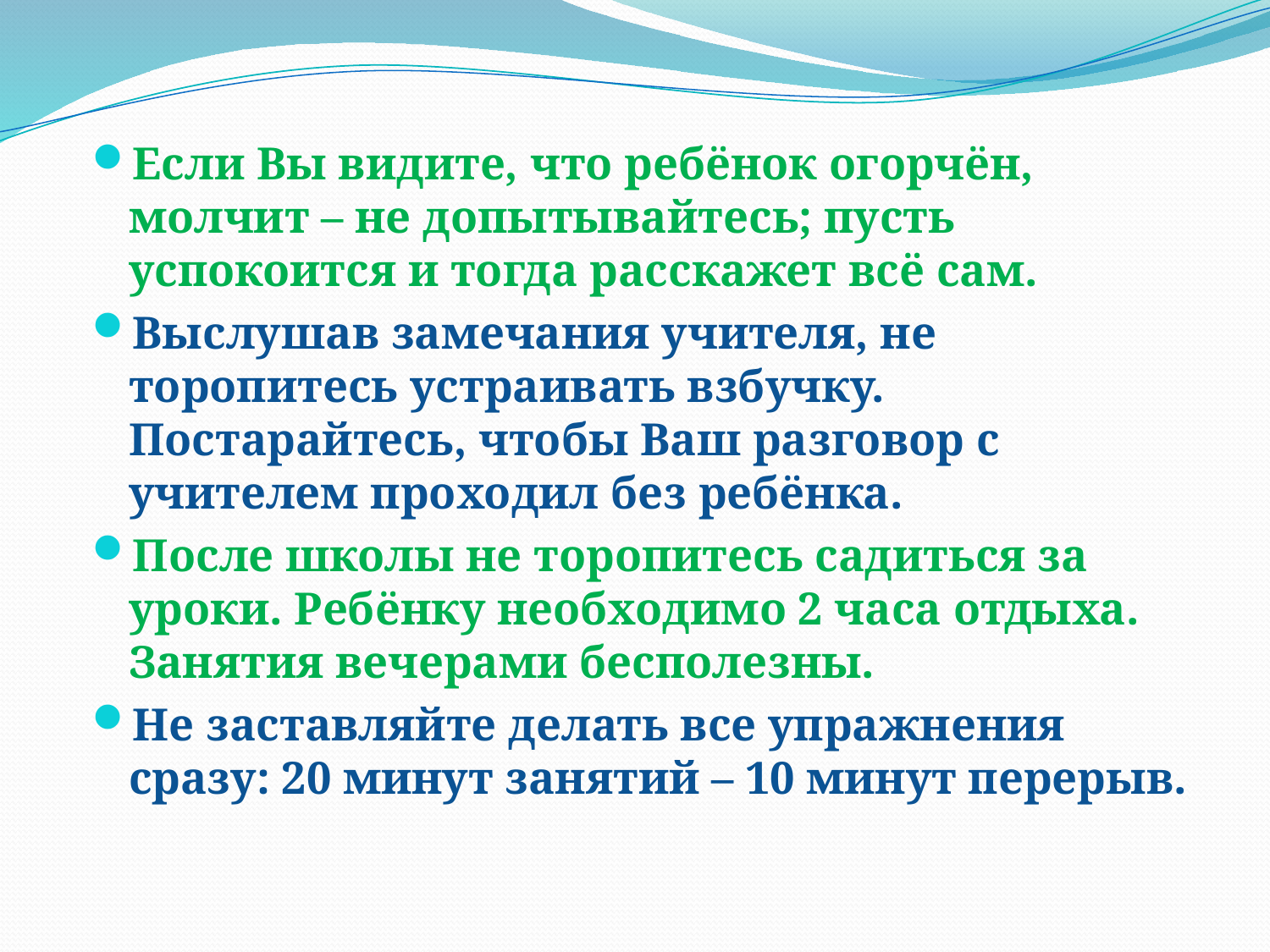

#
Если Вы видите, что ребёнок огорчён, молчит – не допытывайтесь; пусть успокоится и тогда расскажет всё сам.
Выслушав замечания учителя, не торопитесь устраивать взбучку. Постарайтесь, чтобы Ваш разговор с учителем проходил без ребёнка.
После школы не торопитесь садиться за уроки. Ребёнку необходимо 2 часа отдыха. Занятия вечерами бесполезны.
Не заставляйте делать все упражнения сразу: 20 минут занятий – 10 минут перерыв.